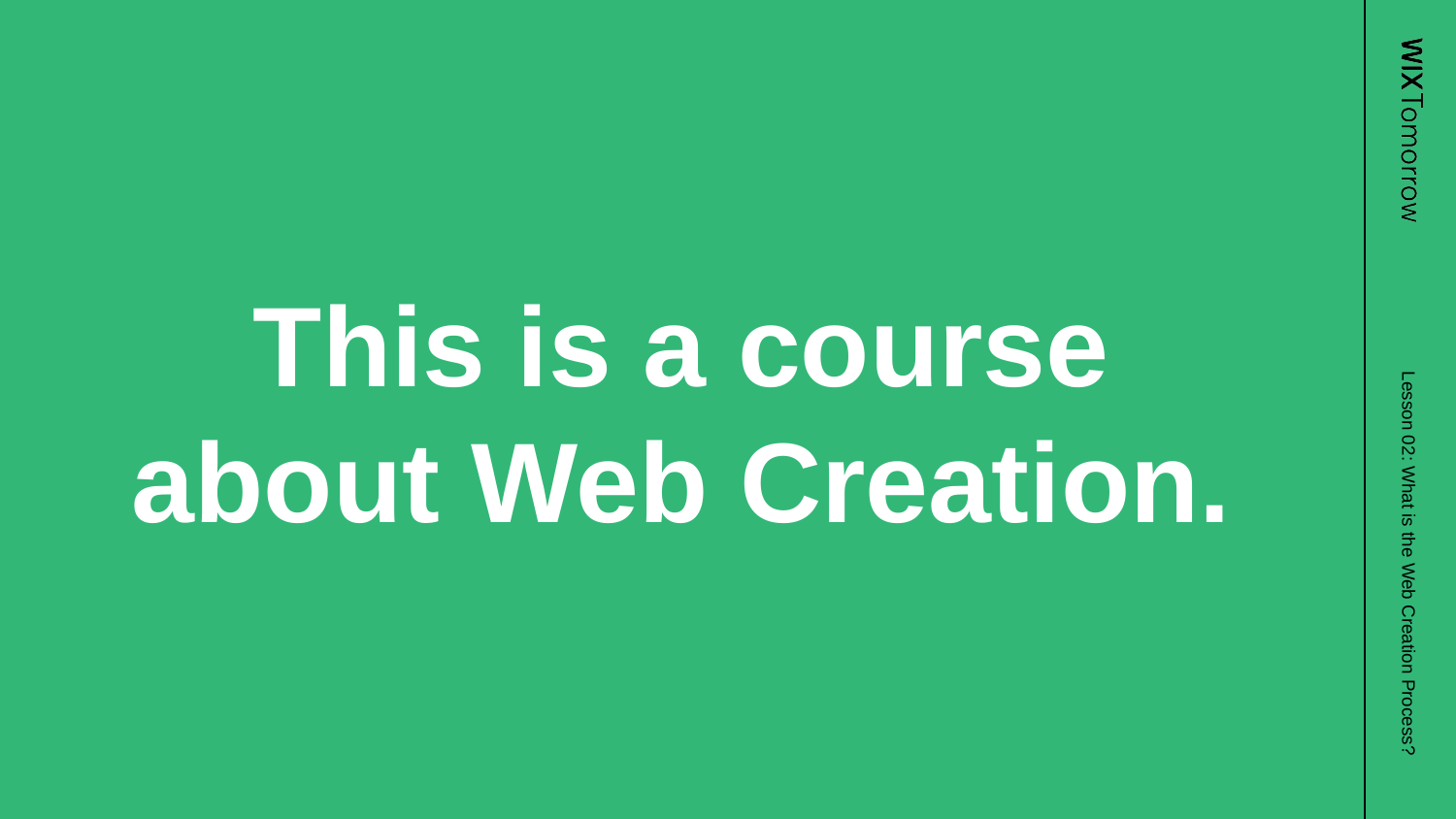

This is a course about Web Creation.